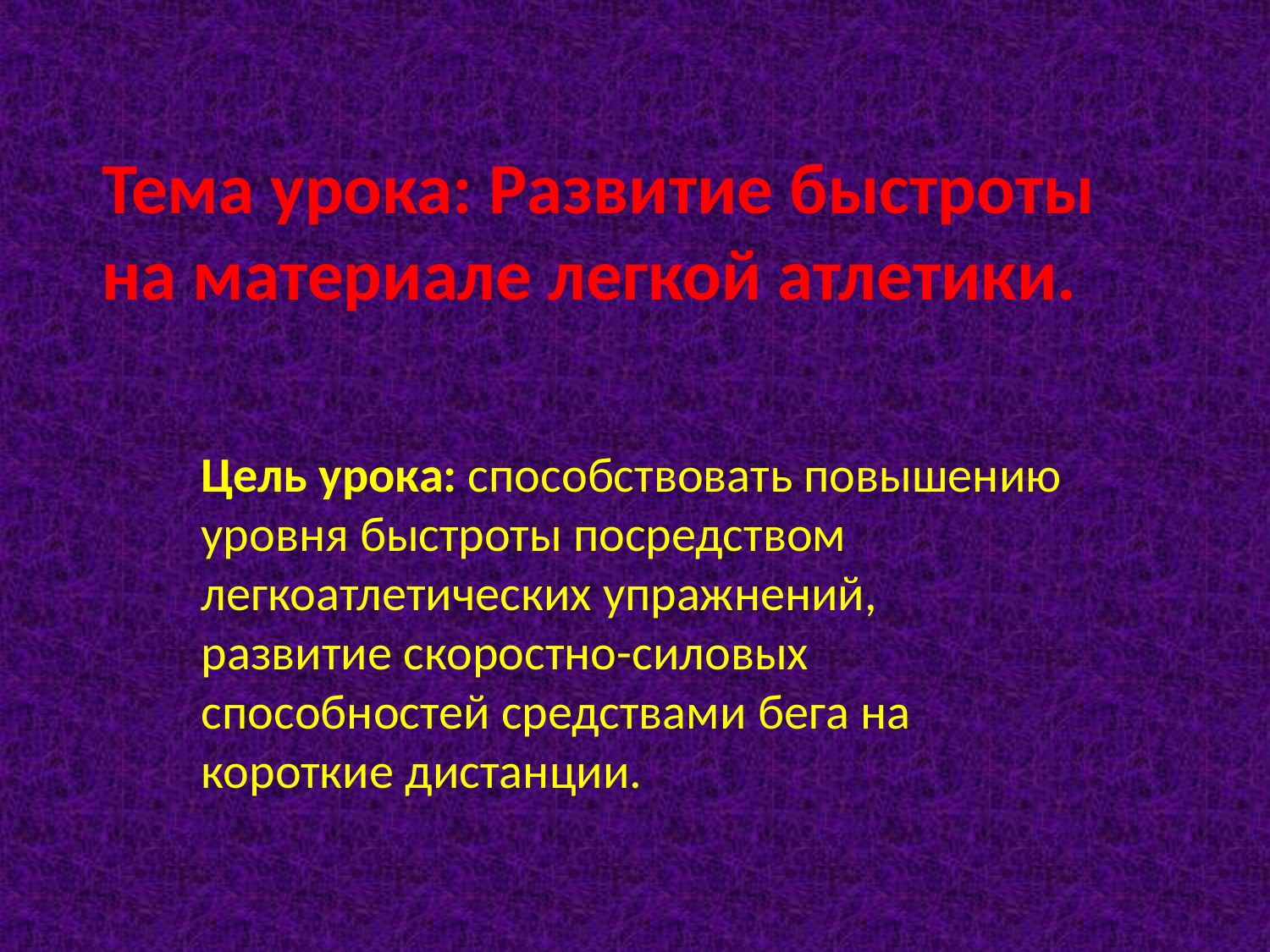

# Тема урока: Развитие быстроты на материале легкой атлетики.
Цель урока: способствовать повышению уровня быстроты посредством легкоатлетических упражнений, развитие скоростно-силовых способностей средствами бега на короткие дистанции.